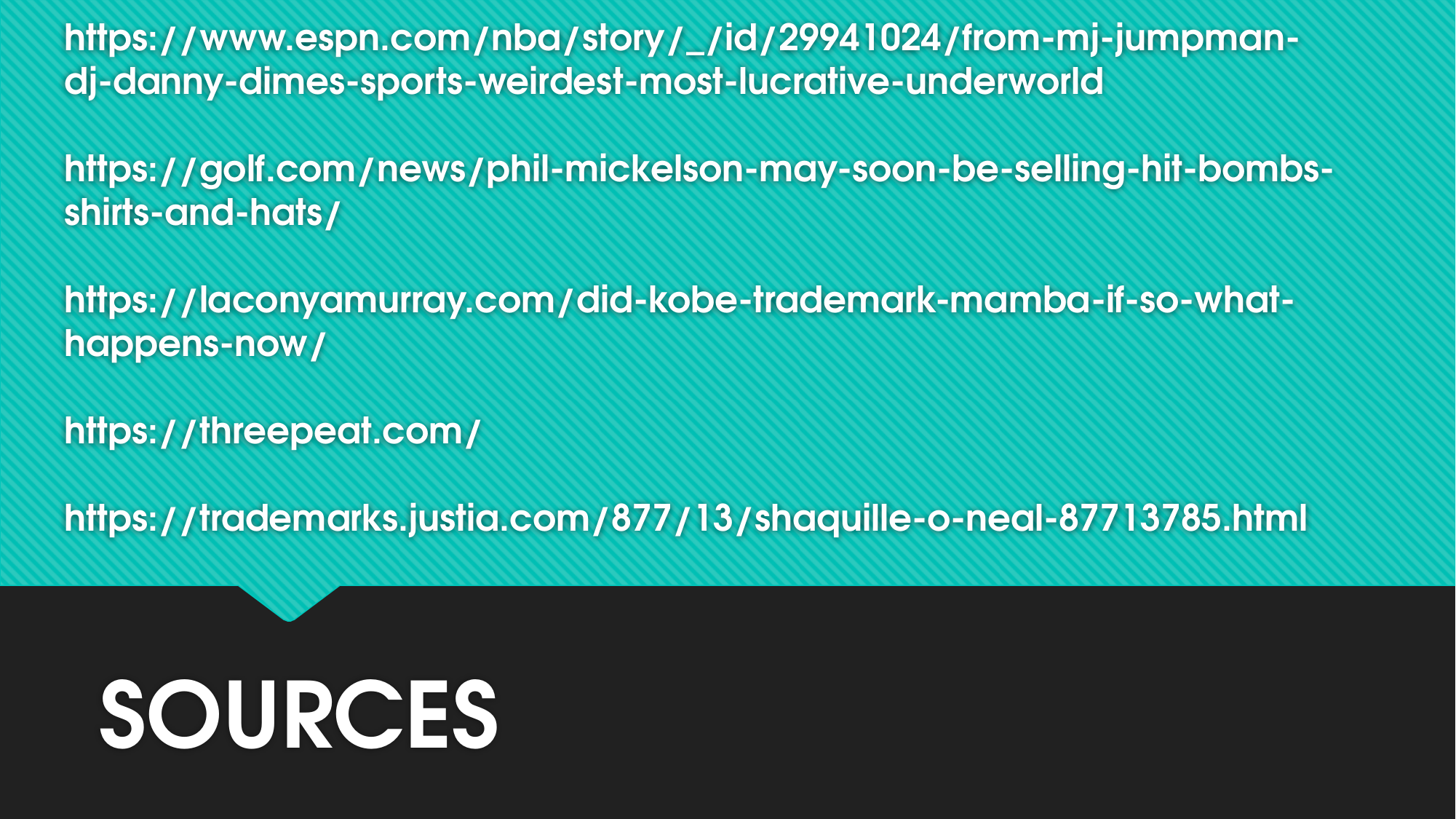

# https://www.espn.com/nba/story/_/id/29941024/from-mj-jumpman-dj-danny-dimes-sports-weirdest-most-lucrative-underworld https://golf.com/news/phil-mickelson-may-soon-be-selling-hit-bombs-shirts-and-hats/ https://laconyamurray.com/did-kobe-trademark-mamba-if-so-what-happens-now/ https://threepeat.com/ https://trademarks.justia.com/877/13/shaquille-o-neal-87713785.html
SOURCES